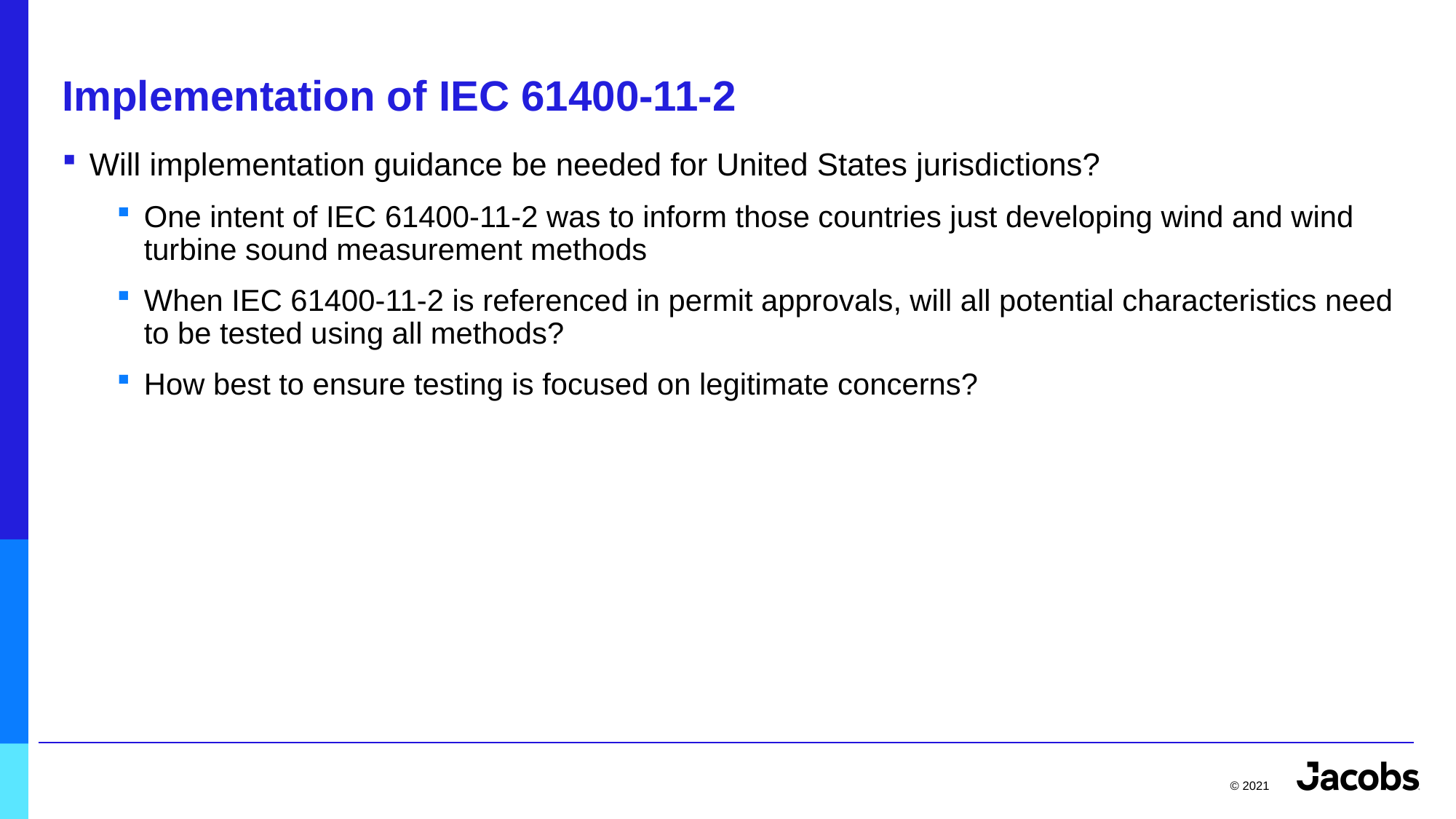

# Implementation of IEC 61400-11-2
Will implementation guidance be needed for United States jurisdictions?
One intent of IEC 61400-11-2 was to inform those countries just developing wind and wind turbine sound measurement methods
When IEC 61400-11-2 is referenced in permit approvals, will all potential characteristics need to be tested using all methods?
How best to ensure testing is focused on legitimate concerns?